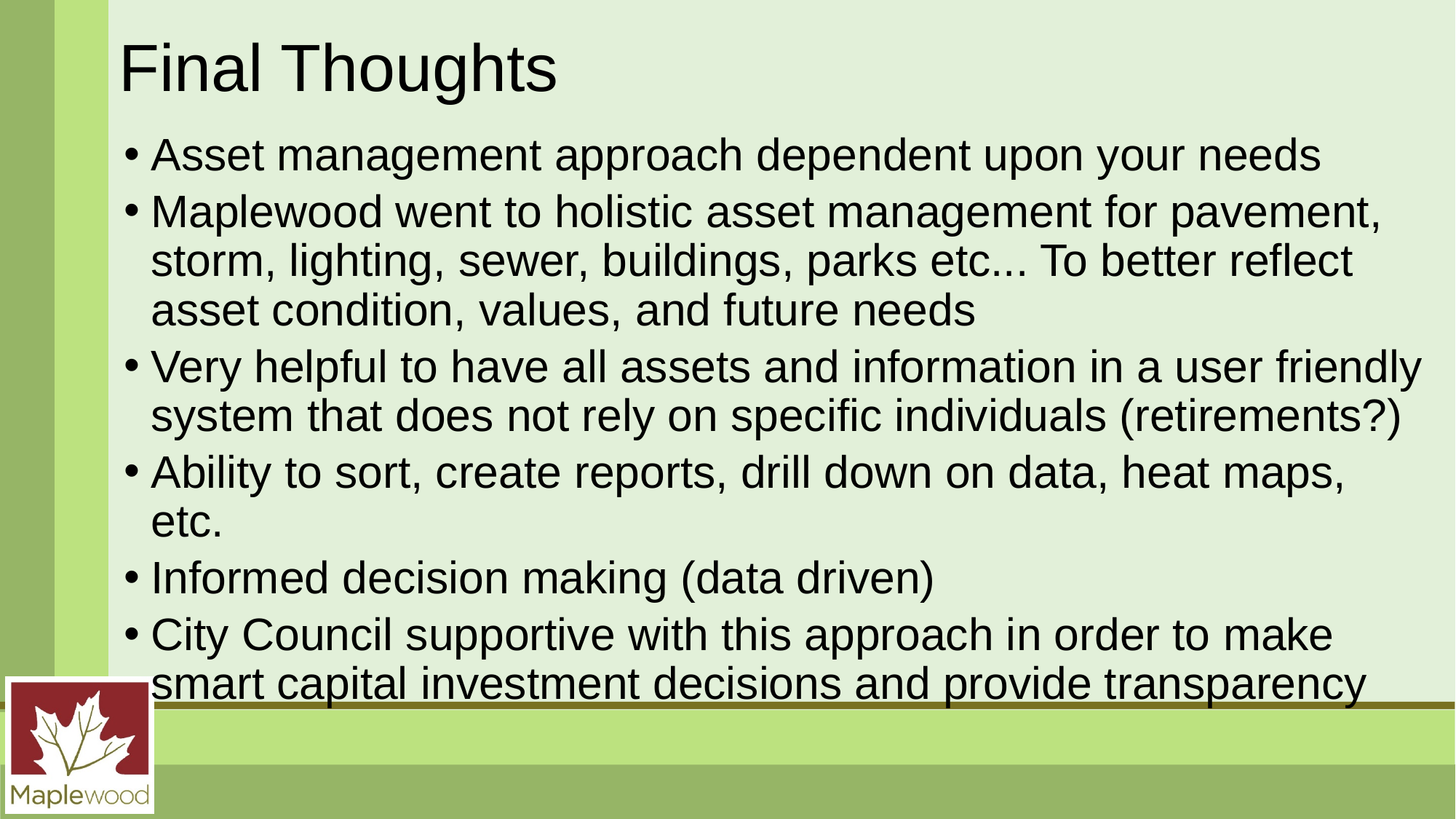

# Final Thoughts
Asset management approach dependent upon your needs
Maplewood went to holistic asset management for pavement, storm, lighting, sewer, buildings, parks etc... To better reflect asset condition, values, and future needs
Very helpful to have all assets and information in a user friendly system that does not rely on specific individuals (retirements?)
Ability to sort, create reports, drill down on data, heat maps, etc.
Informed decision making (data driven)
City Council supportive with this approach in order to make smart capital investment decisions and provide transparency